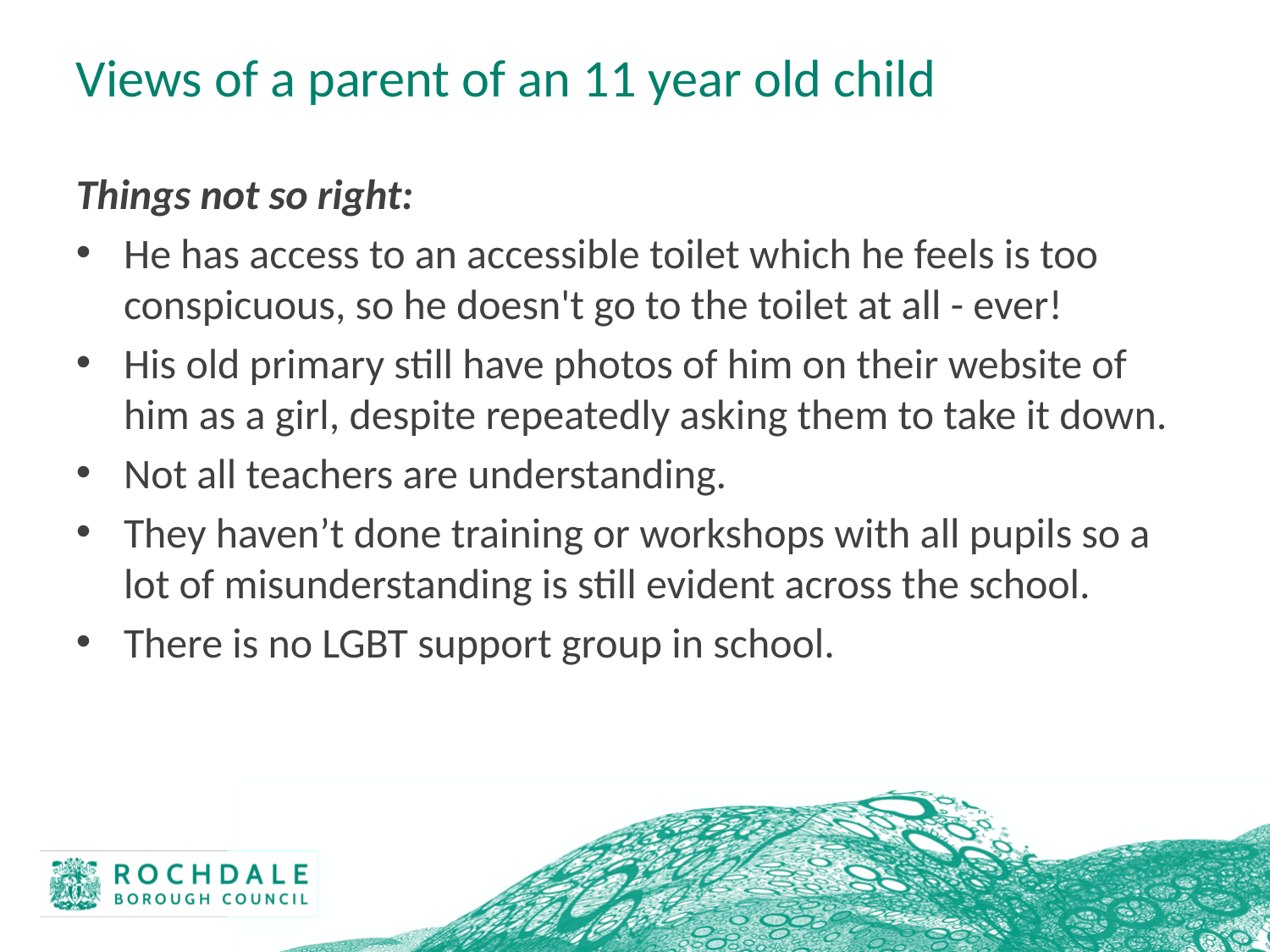

# Views of a parent of an 11 year old child
Things not so right:
He has access to an accessible toilet which he feels is too conspicuous, so he doesn't go to the toilet at all - ever!
His old primary still have photos of him on their website of him as a girl, despite repeatedly asking them to take it down.
Not all teachers are understanding.
They haven’t done training or workshops with all pupils so a lot of misunderstanding is still evident across the school.
There is no LGBT support group in school.